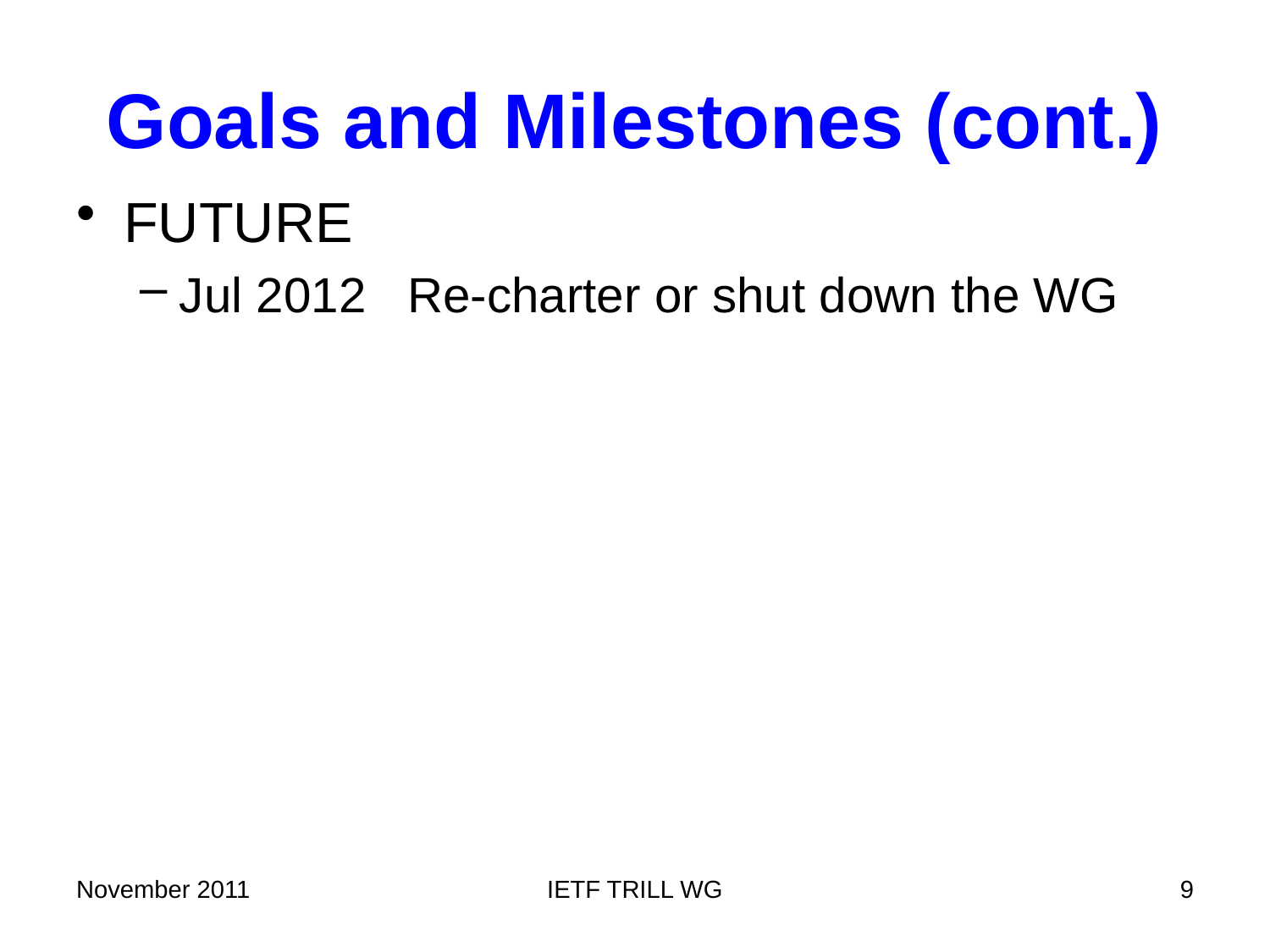

# Goals and Milestones (cont.)
FUTURE
Jul 2012   Re-charter or shut down the WG

November 2011
IETF TRILL WG
9